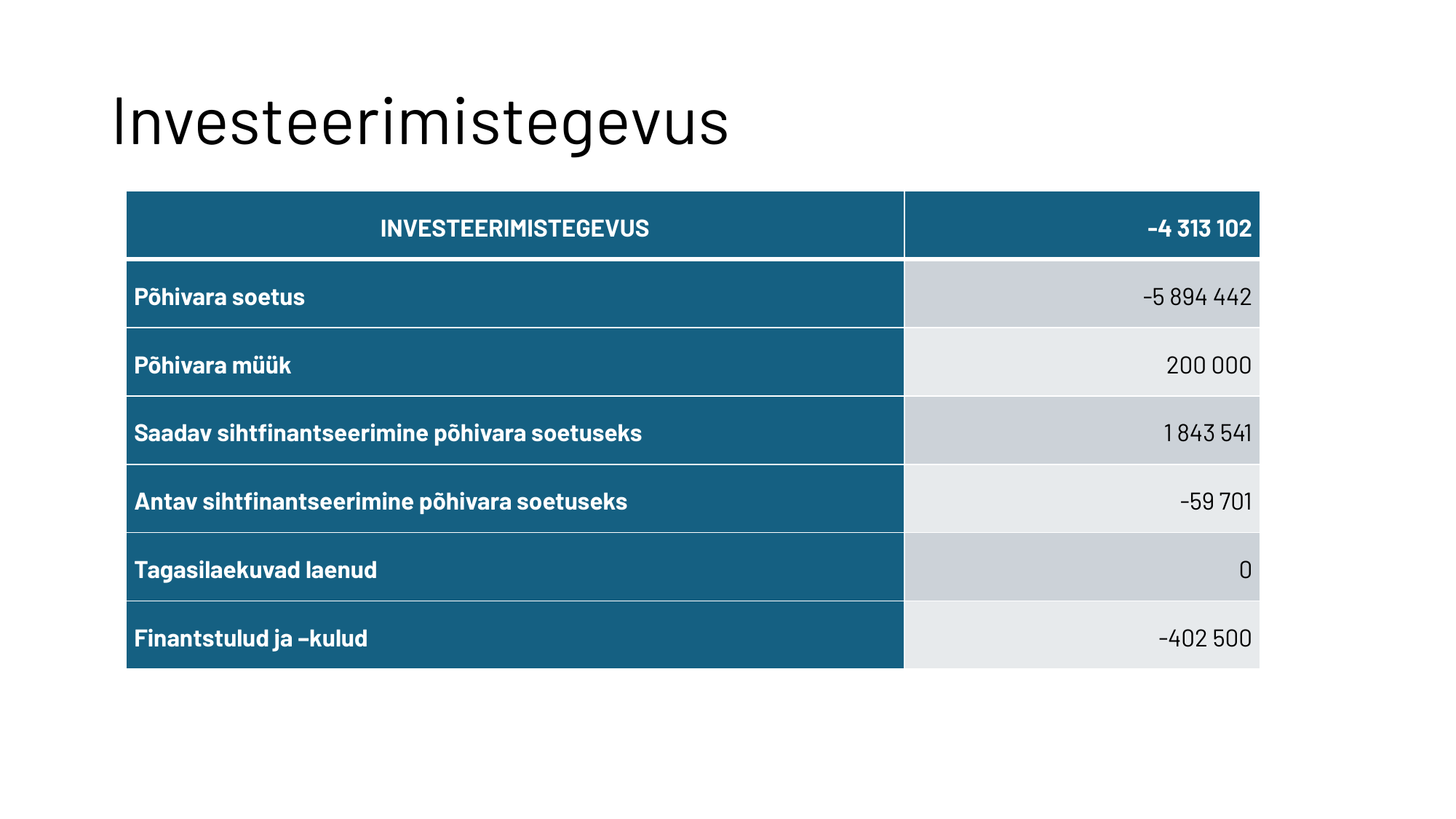

# Investeerimistegevus
| INVESTEERIMISTEGEVUS | -4 313 102 |
| --- | --- |
| Põhivara soetus | -5 894 442 |
| Põhivara müük | 200 000 |
| Saadav sihtfinantseerimine põhivara soetuseks | 1 843 541 |
| Antav sihtfinantseerimine põhivara soetuseks | -59 701 |
| Tagasilaekuvad laenud | 0 |
| Finantstulud ja –kulud | -402 500 |